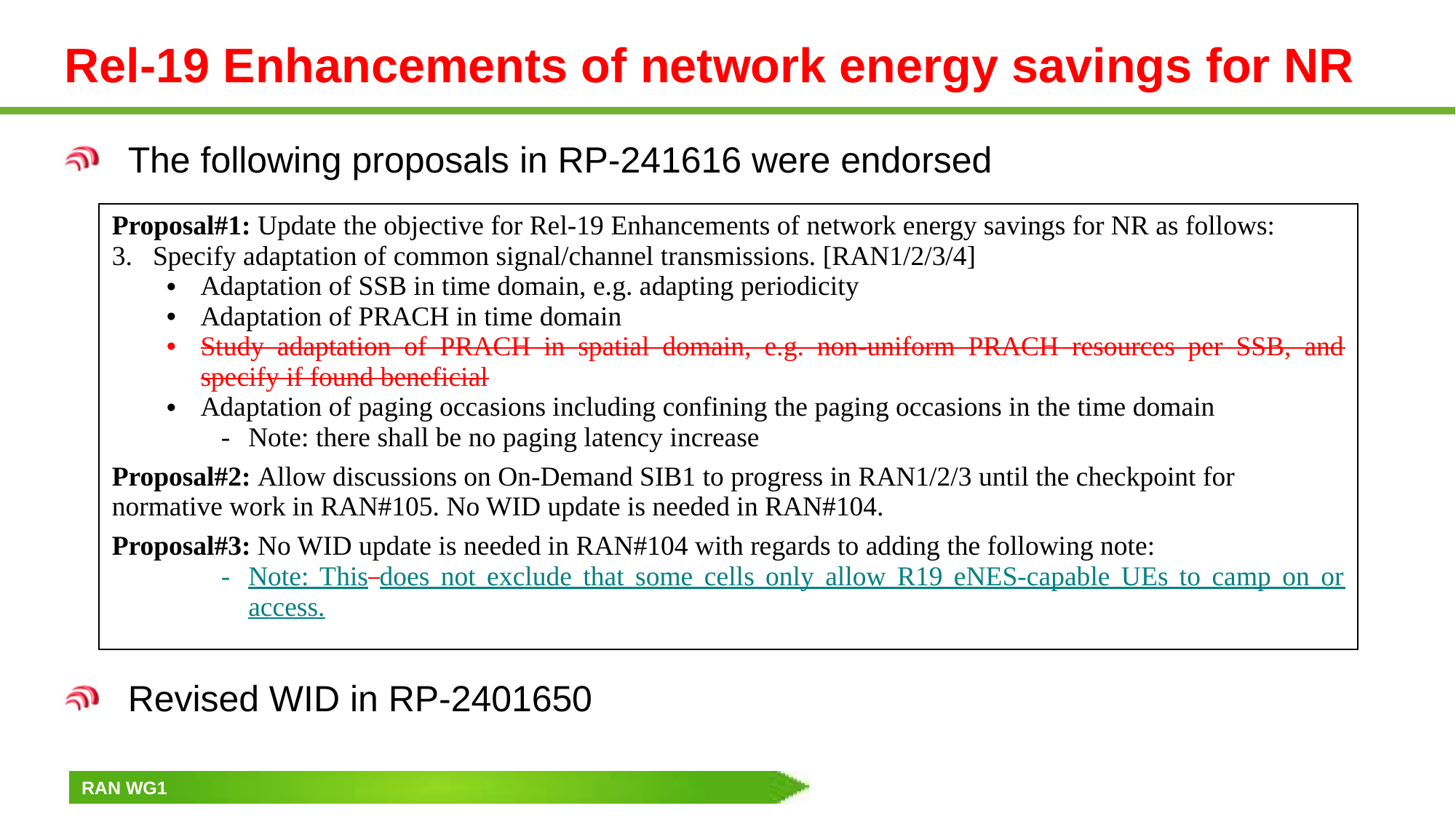

# Rel-19 Enhancements of network energy savings for NR
The following proposals in RP-241616 were endorsed

Revised WID in RP-2401650

| Proposal#1: Update the objective for Rel-19 Enhancements of network energy savings for NR as follows: Specify adaptation of common signal/channel transmissions. [RAN1/2/3/4] Adaptation of SSB in time domain, e.g. adapting periodicity Adaptation of PRACH in time domain Study adaptation of PRACH in spatial domain, e.g. non-uniform PRACH resources per SSB, and specify if found beneficial Adaptation of paging occasions including confining the paging occasions in the time domain Note: there shall be no paging latency increase Proposal#2: Allow discussions on On-Demand SIB1 to progress in RAN1/2/3 until the checkpoint for normative work in RAN#105. No WID update is needed in RAN#104. Proposal#3: No WID update is needed in RAN#104 with regards to adding the following note: Note: This does not exclude that some cells only allow R19 eNES-capable UEs to camp on or access. |
| --- |